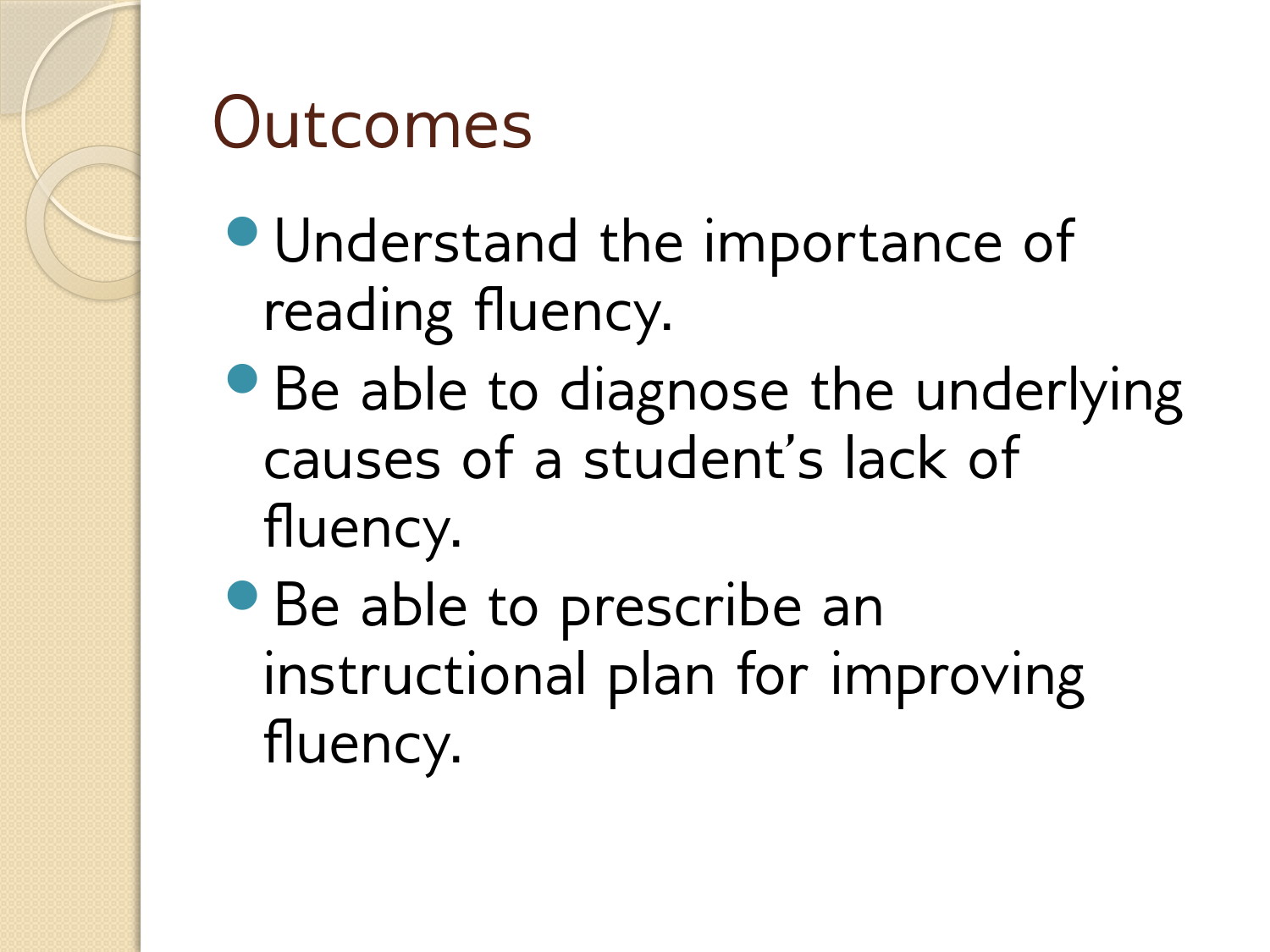

# Outcomes
Understand the importance of reading fluency.
Be able to diagnose the underlying causes of a student’s lack of fluency.
Be able to prescribe an instructional plan for improving fluency.